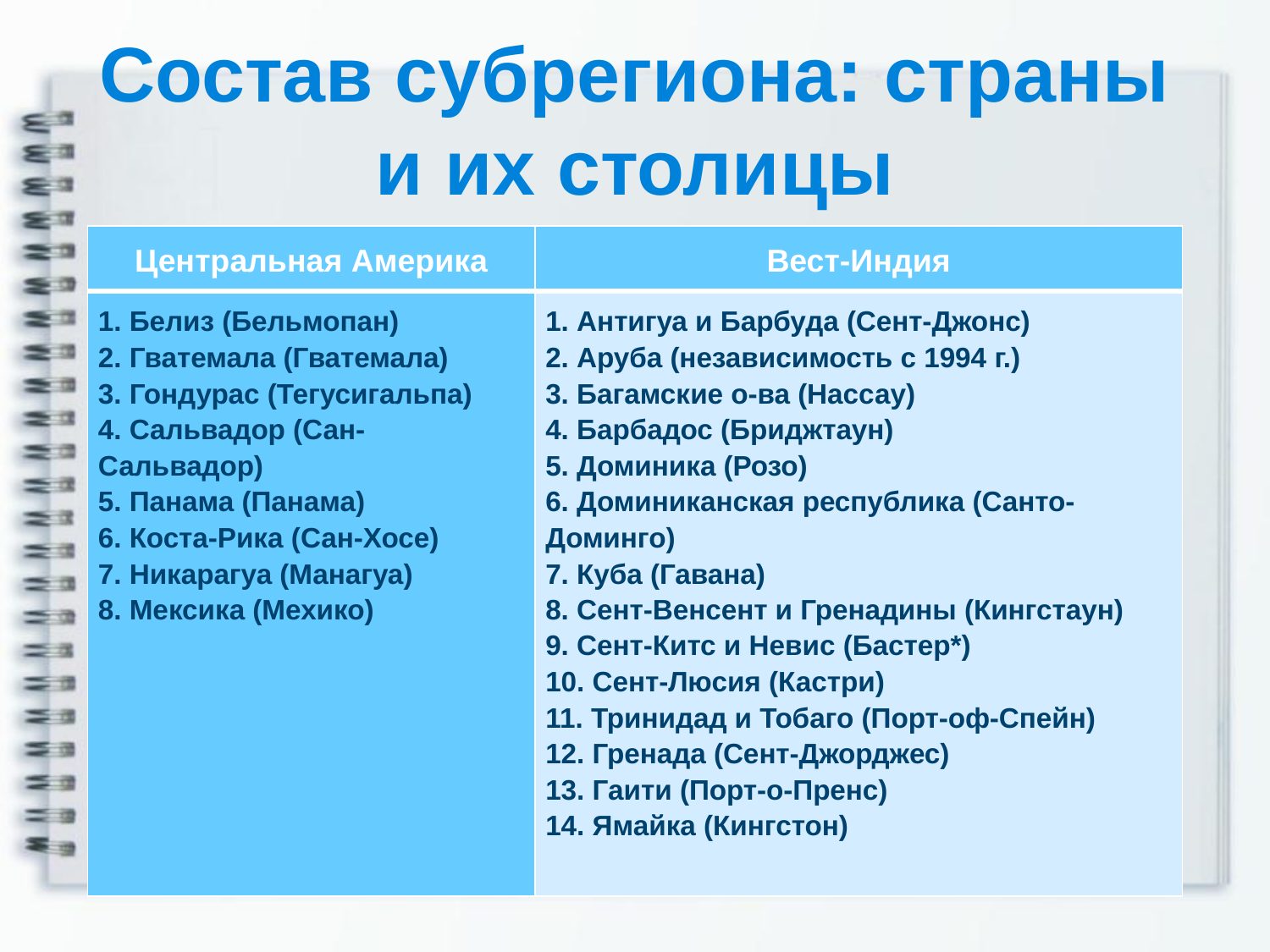

# Состав субрегиона: страны и их столицы
| Центральная Америка | Вест-Индия |
| --- | --- |
| 1. Белиз (Бельмопан) 2. Гватемала (Гватемала) 3. Гондурас (Тегусигальпа) 4. Сальвадор (Сан-Сальвадор) 5. Панама (Панама) 6. Коста-Рика (Сан-Хосе) 7. Никарагуа (Манагуа) 8. Мексика (Мехико) | 1. Антигуа и Барбуда (Сент-Джонс) 2. Аруба (независимость с 1994 г.) 3. Багамские о-ва (Нассау) 4. Барбадос (Бриджтаун) 5. Доминика (Розо) 6. Доминиканская республика (Санто-Доминго) 7. Куба (Гавана) 8. Сент-Венсент и Гренадины (Кингстаун) 9. Сент-Китс и Невис (Бастер\*) 10. Сент-Люсия (Кастри) 11. Тринидад и Тобаго (Порт-оф-Спейн) 12. Гренада (Сент-Джорджес) 13. Гаити (Порт-о-Пренс) 14. Ямайка (Кингстон) |